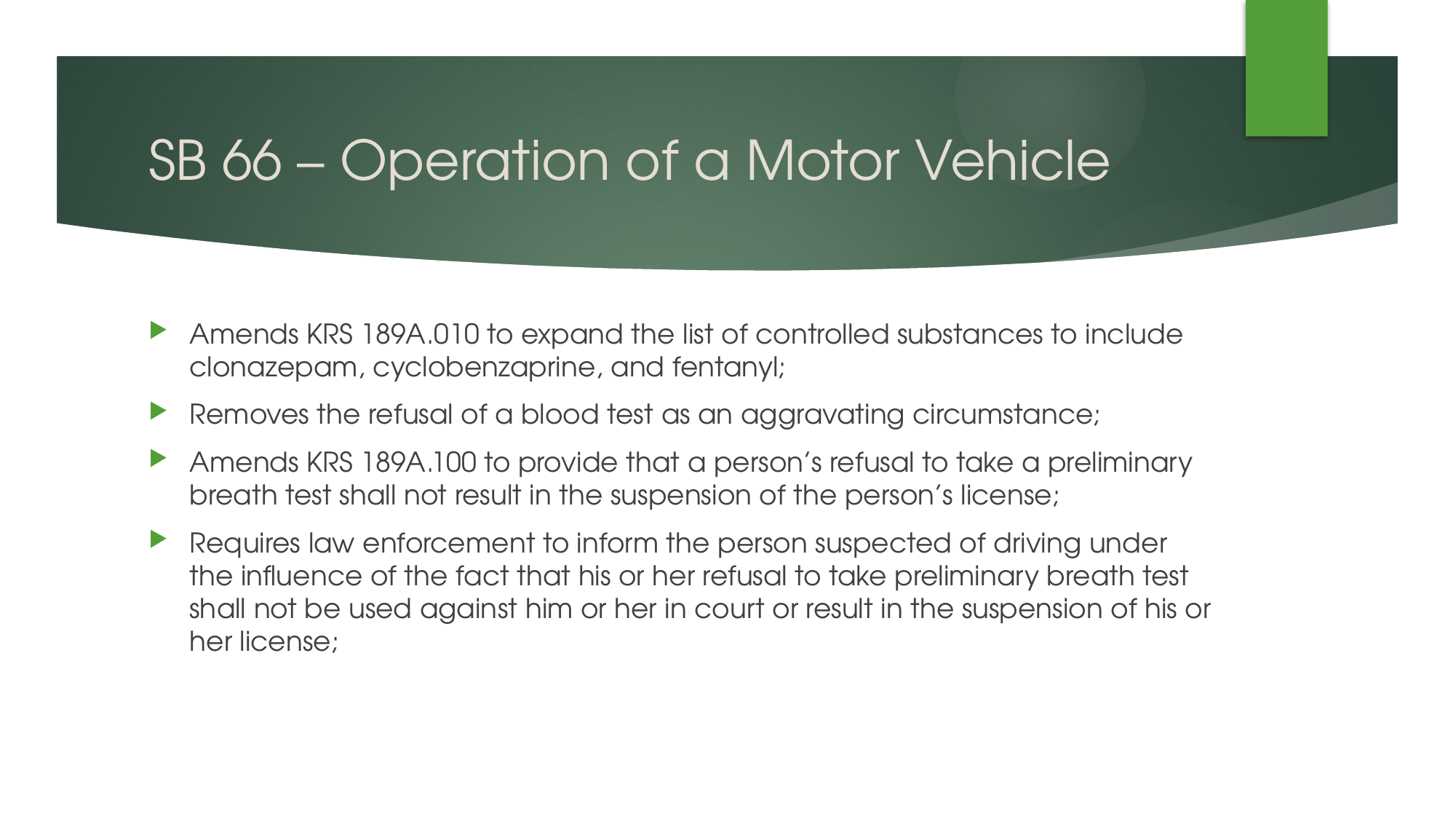

# SB 66 – Operation of a Motor Vehicle
Amends KRS 189A.010 to expand the list of controlled substances to include clonazepam, cyclobenzaprine, and fentanyl;
Removes the refusal of a blood test as an aggravating circumstance;
Amends KRS 189A.100 to provide that a person’s refusal to take a preliminary breath test shall not result in the suspension of the person’s license;
Requires law enforcement to inform the person suspected of driving under the influence of the fact that his or her refusal to take preliminary breath test shall not be used against him or her in court or result in the suspension of his or her license;